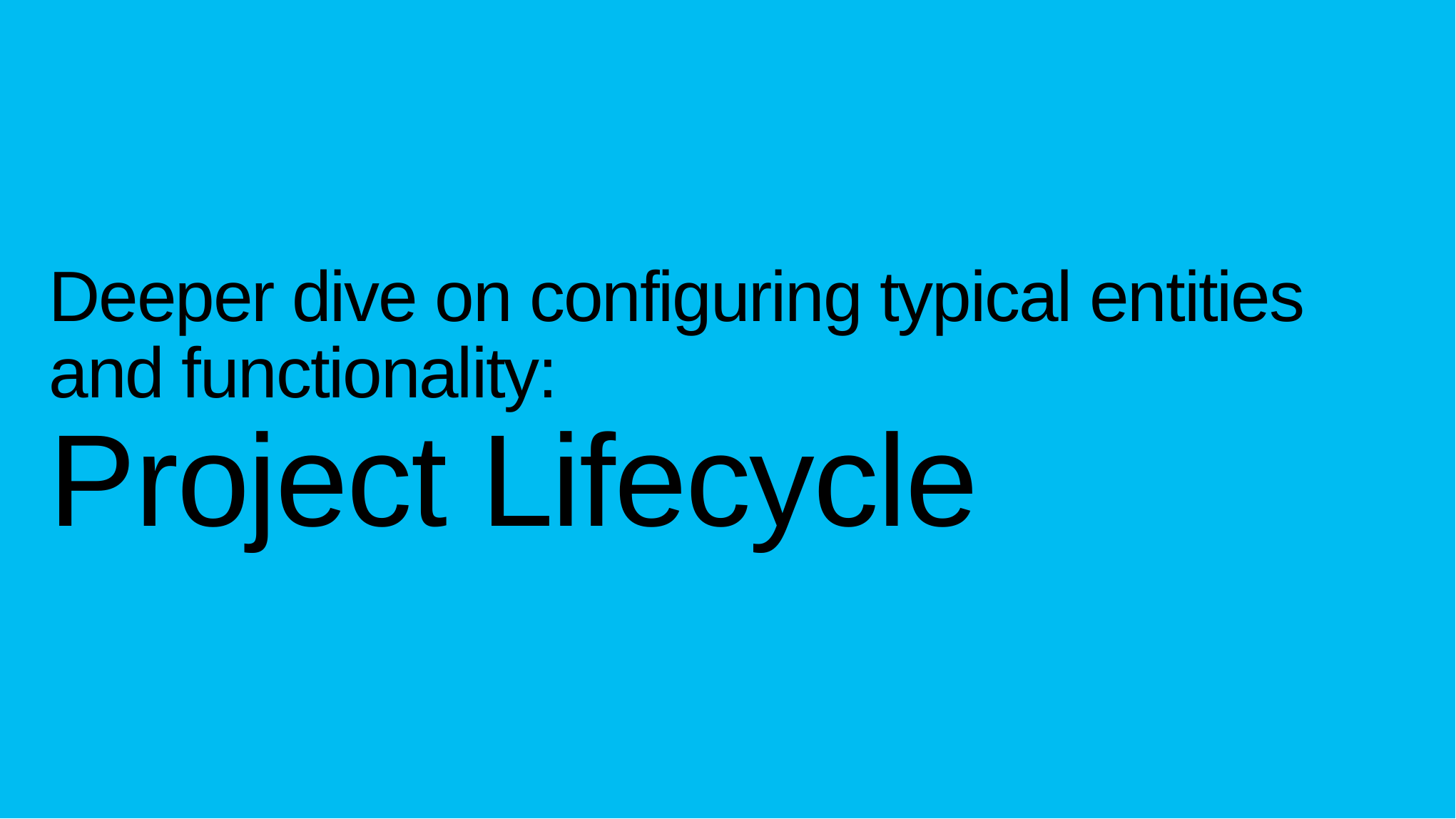

# Deeper dive on configuring typical entities and functionality: Project Lifecycle